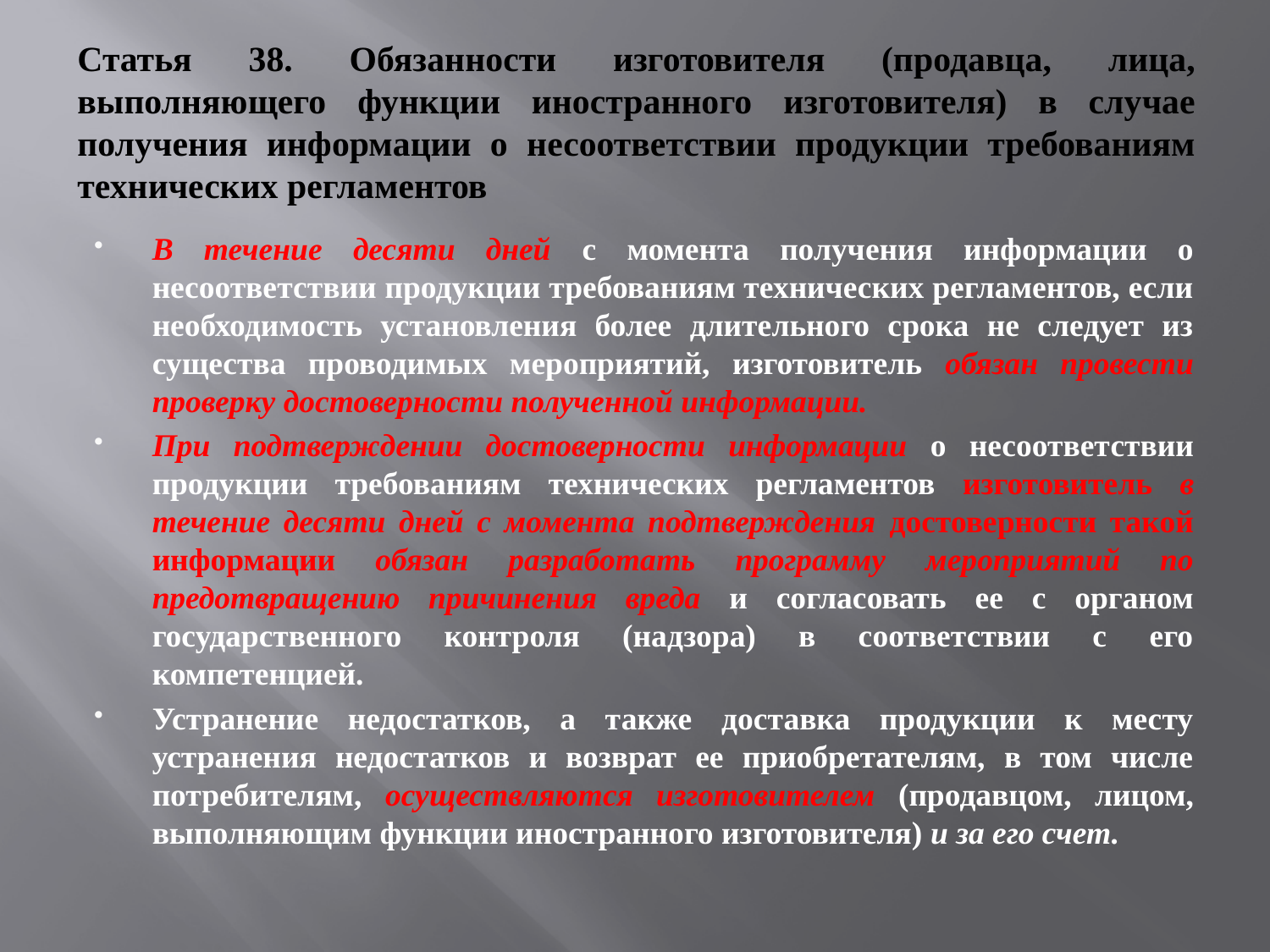

# Статья 38. Обязанности изготовителя (продавца, лица, выполняющего функции иностранного изготовителя) в случае получения информации о несоответствии продукции требованиям технических регламентов
В течение десяти дней с момента получения информации о несоответствии продукции требованиям технических регламентов, если необходимость установления более длительного срока не следует из существа проводимых мероприятий, изготовитель обязан провести проверку достоверности полученной информации.
При подтверждении достоверности информации о несоответствии продукции требованиям технических регламентов изготовитель в течение десяти дней с момента подтверждения достоверности такой информации обязан разработать программу мероприятий по предотвращению причинения вреда и согласовать ее с органом государственного контроля (надзора) в соответствии с его компетенцией.
Устранение недостатков, а также доставка продукции к месту устранения недостатков и возврат ее приобретателям, в том числе потребителям, осуществляются изготовителем (продавцом, лицом, выполняющим функции иностранного изготовителя) и за его счет.